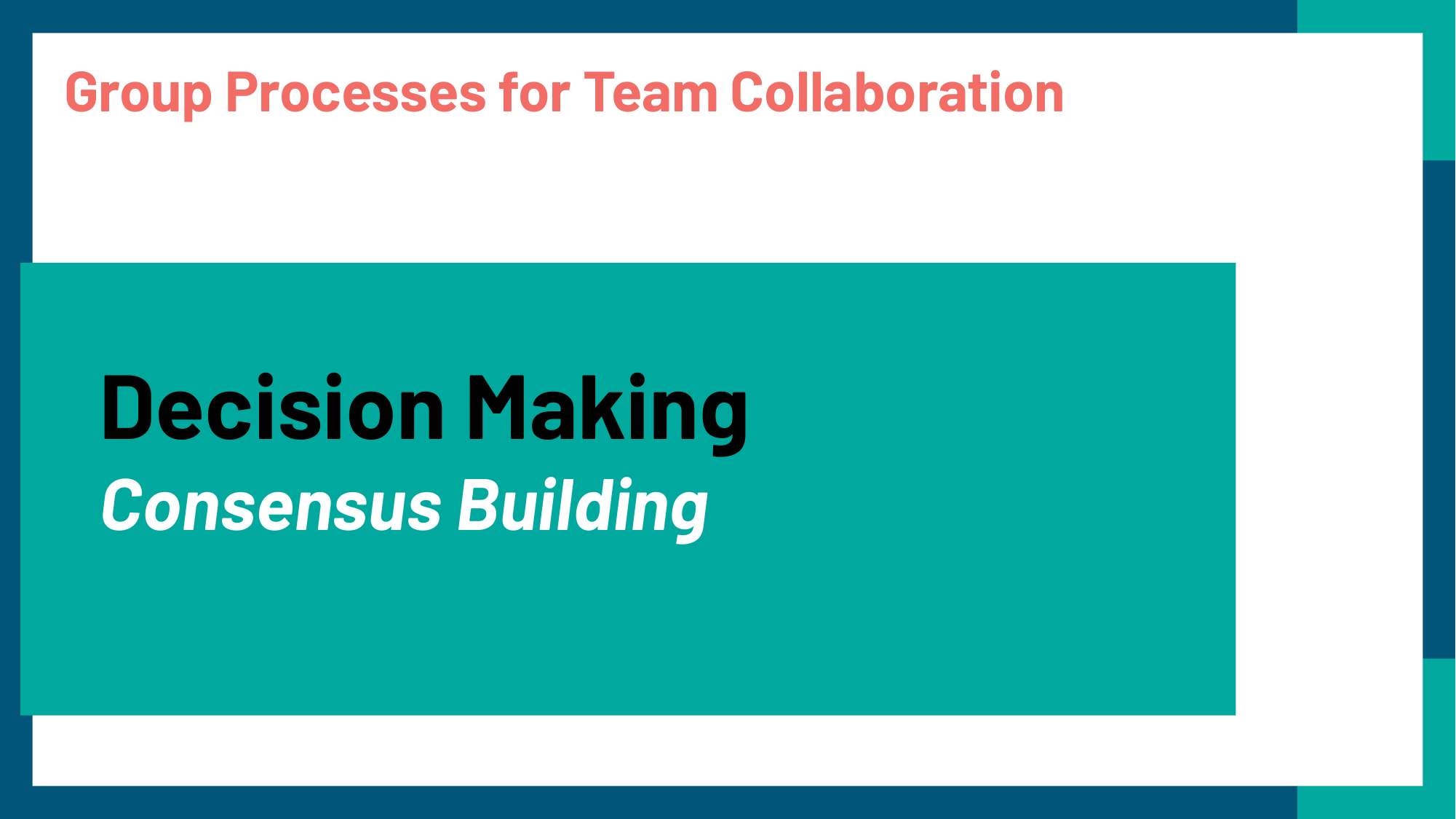

Group Processes for Team Collaboration
# Decision Making Consensus Building